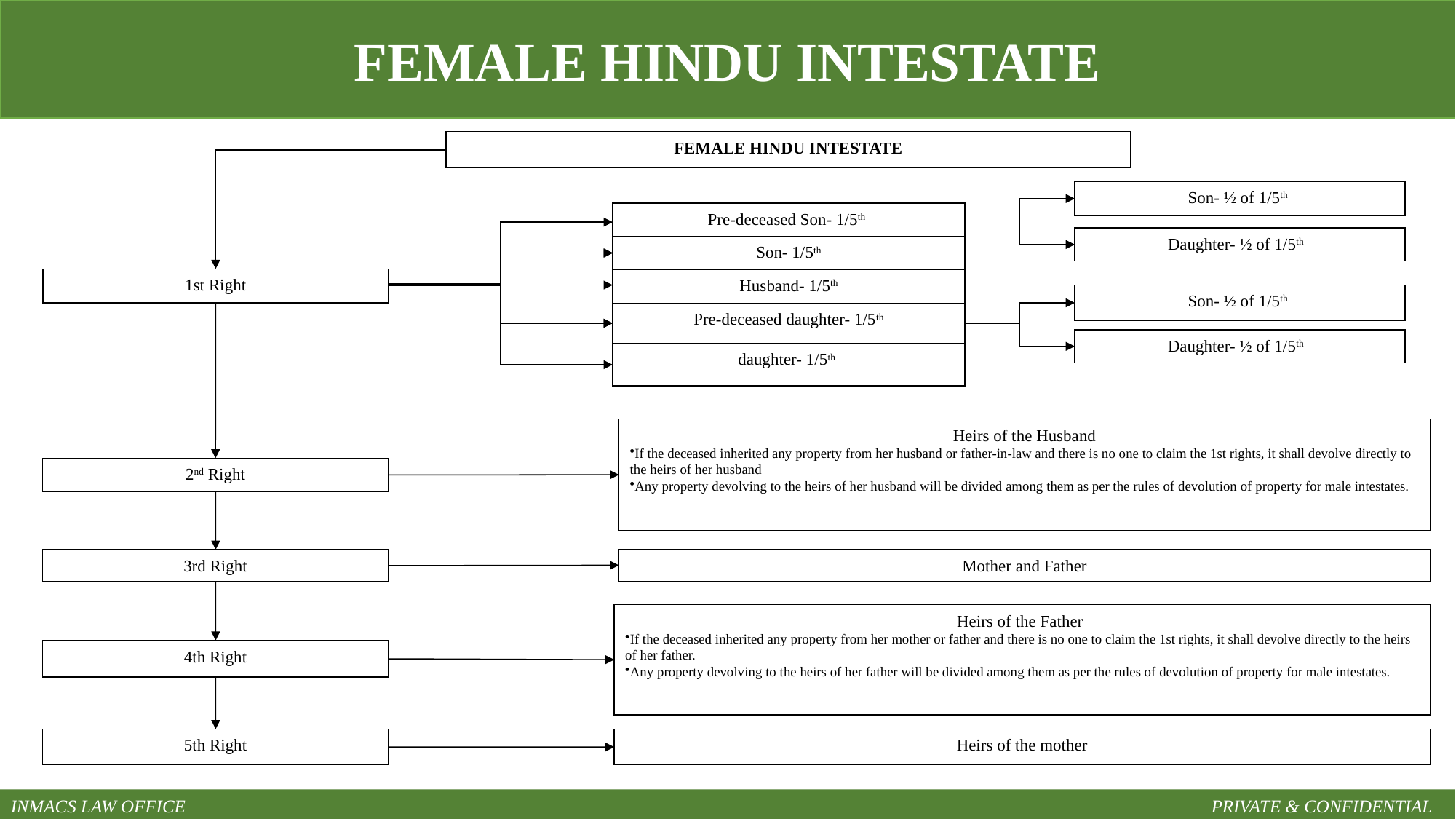

FEMALE HINDU INTESTATE

FEMALE HINDU INTESTATE

Son- ½ of 1/5th

Pre-deceased Son- 1/5th

Daughter- ½ of 1/5th

Son- 1/5th

1st Right
Husband- 1/5th

Son- ½ of 1/5th

Pre-deceased daughter- 1/5th

Daughter- ½ of 1/5th

 daughter- 1/5th

Heirs of the Husband
If the deceased inherited any property from her husband or father-in-law and there is no one to claim the 1st rights, it shall devolve directly to the heirs of her husband
Any property devolving to the heirs of her husband will be divided among them as per the rules of devolution of property for male intestates.

2nd Right

Mother and Father
3rd Right

Heirs of the Father
If the deceased inherited any property from her mother or father and there is no one to claim the 1st rights, it shall devolve directly to the heirs of her father.
Any property devolving to the heirs of her father will be divided among them as per the rules of devolution of property for male intestates.

4th Right

5th Right
Heirs of the mother

INMACS LAW OFFICE										PRIVATE & CONFIDENTIAL